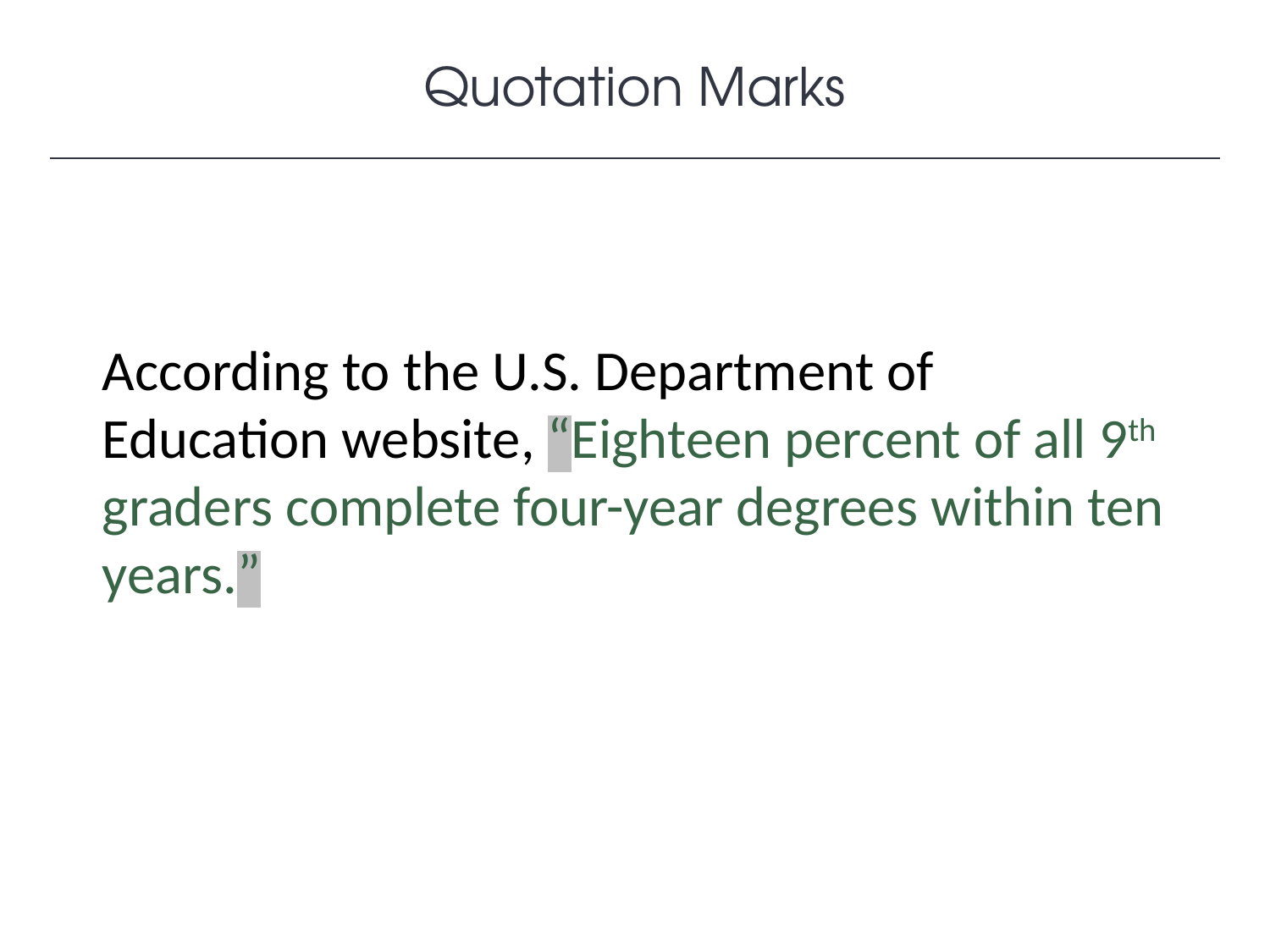

Quotation Marks
HAWKES LEARNING
According to the U.S. Department of Education website, “Eighteen percent of all 9th graders complete four-year degrees within ten years.”